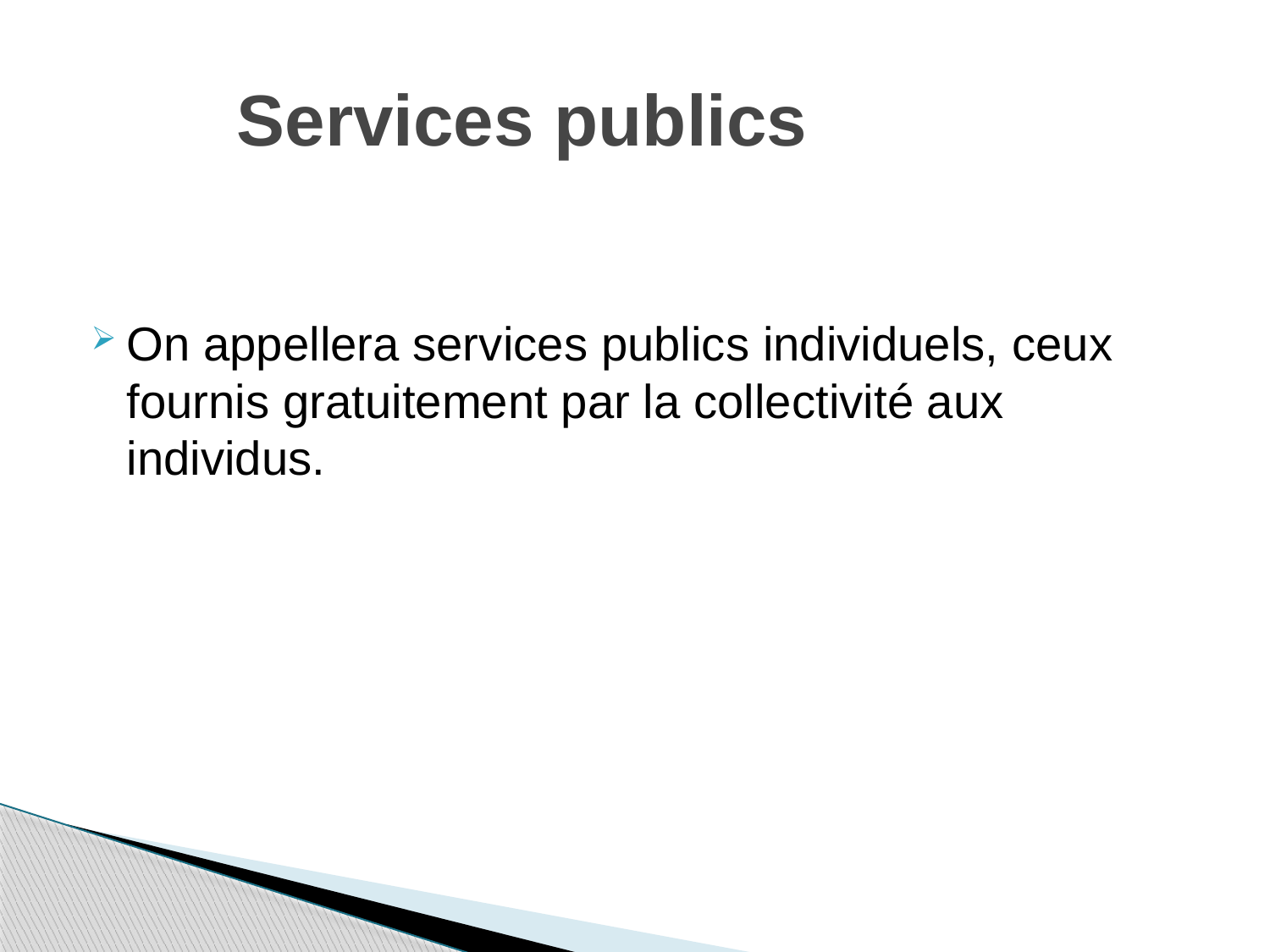

# Services publics
On appellera services publics individuels, ceux fournis gratuitement par la collectivité aux individus.